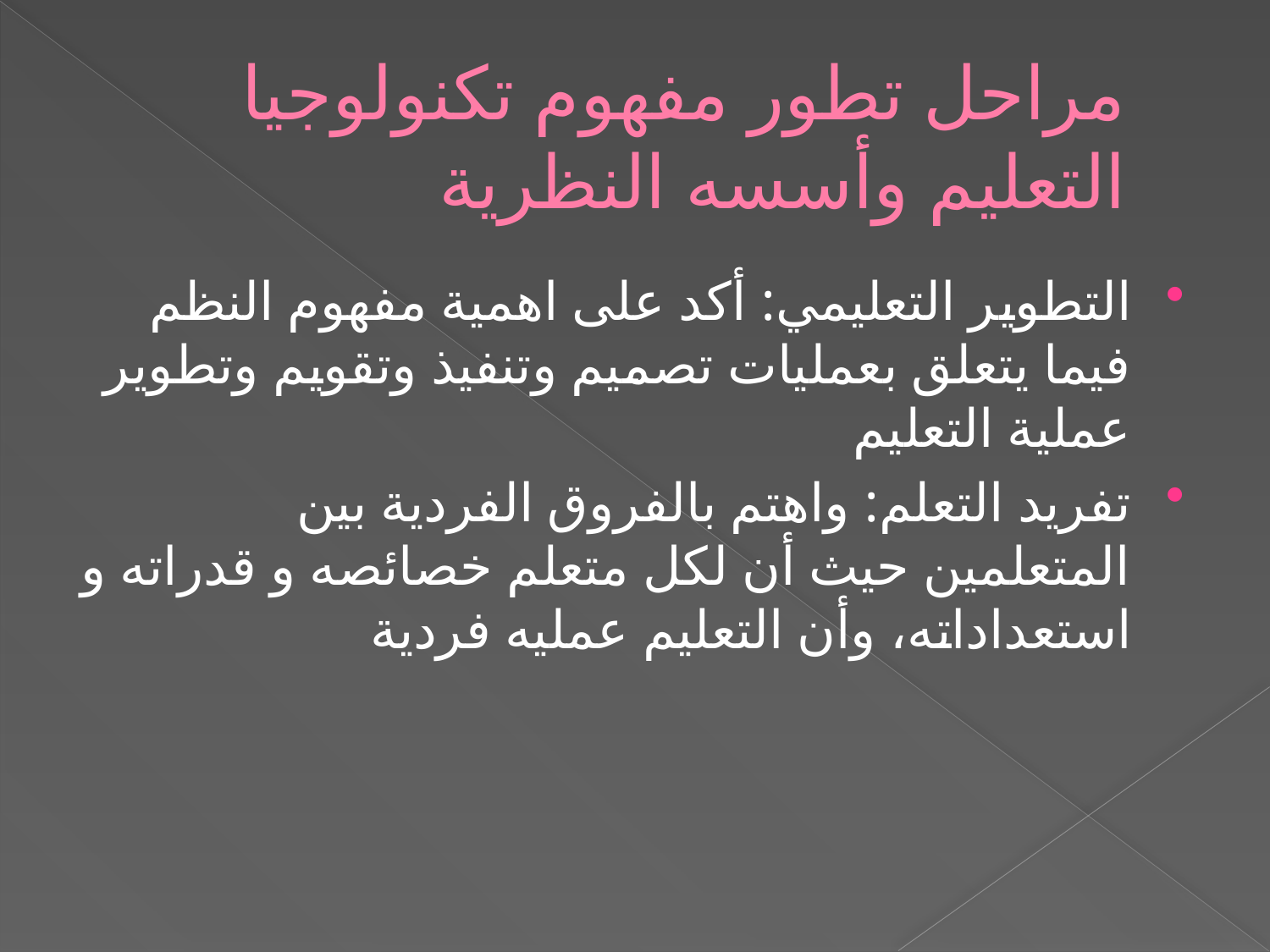

# مراحل تطور مفهوم تكنولوجيا التعليم وأسسه النظرية
التطوير التعليمي: أكد على اهمية مفهوم النظم فيما يتعلق بعمليات تصميم وتنفيذ وتقويم وتطوير عملية التعليم
تفريد التعلم: واهتم بالفروق الفردية بين المتعلمين حيث أن لكل متعلم خصائصه و قدراته و استعداداته، وأن التعليم عمليه فردية